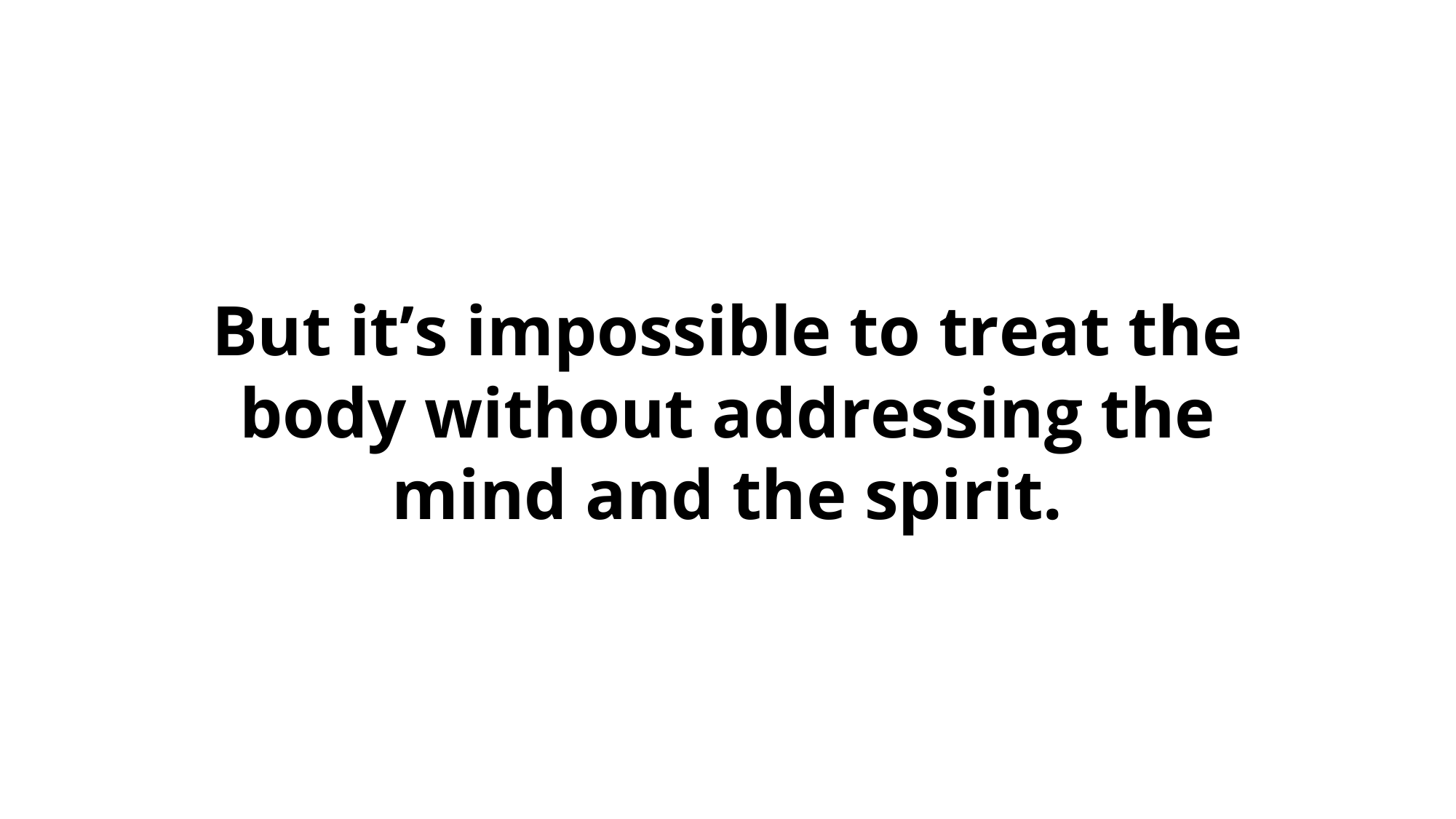

But it’s impossible to treat the body without addressing the mind and the spirit.